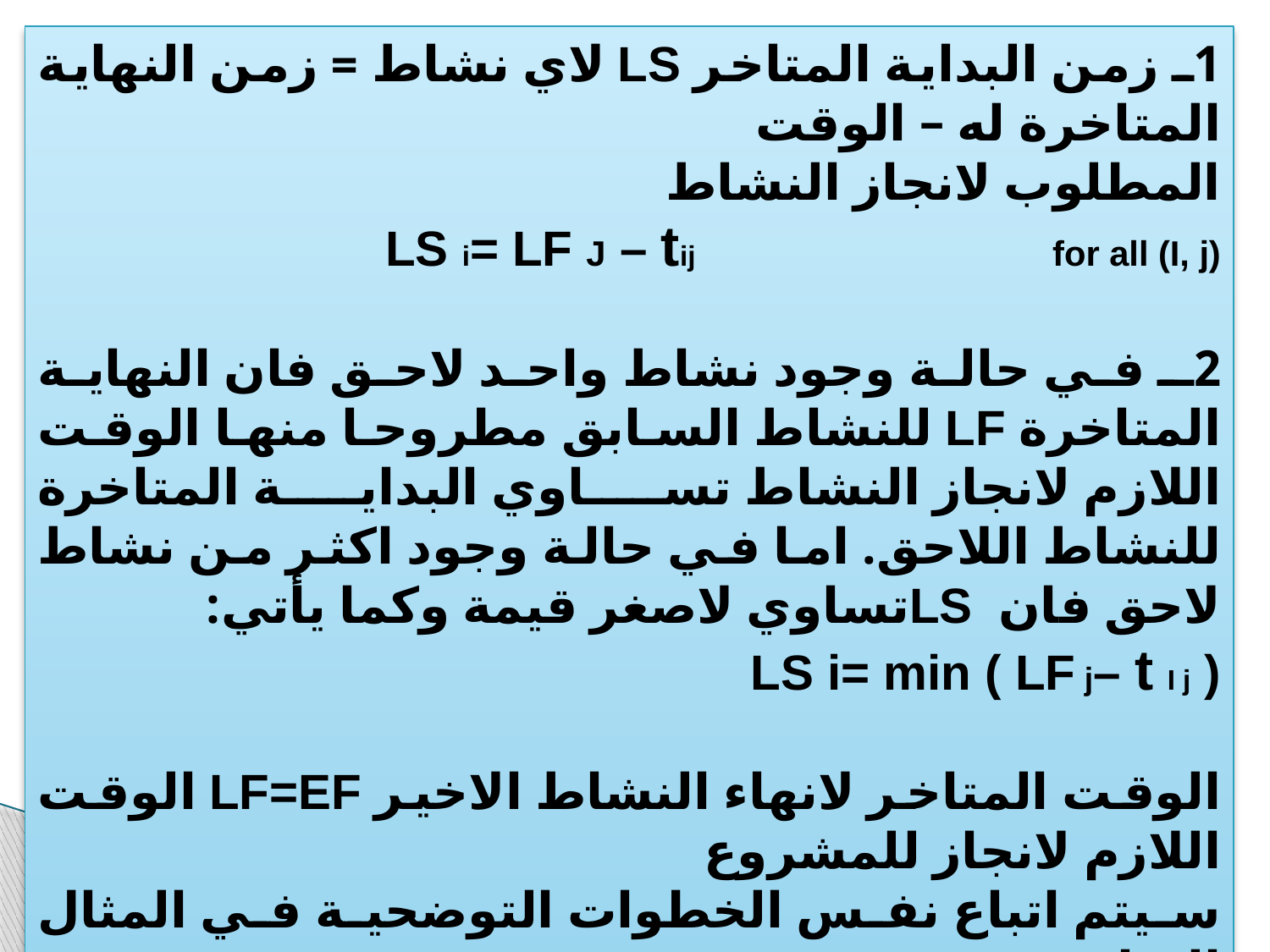

1ـ زمن البداية المتاخر LS لاي نشاط = زمن النهاية المتاخرة له – الوقت
المطلوب لانجاز النشاط
LS i= LF J – tij                                      for all (I, j)

2ـ في حالة وجود نشاط واحد لاحق فان النهاية المتاخرة LF للنشاط السابق مطروحا منها الوقت اللازم لانجاز النشاط تساوي البداية المتاخرة للنشاط اللاحق. اما في حالة وجود اكثر من نشاط لاحق فان  LSتساوي لاصغر قيمة وكما يأتي:
LS i= min ( LF j– t I j )

الوقت المتاخر لانهاء النشاط الاخير LF=EF الوقت اللازم لانجاز للمشروع
سيتم اتباع نفس الخطوات التوضحية في المثال السابق